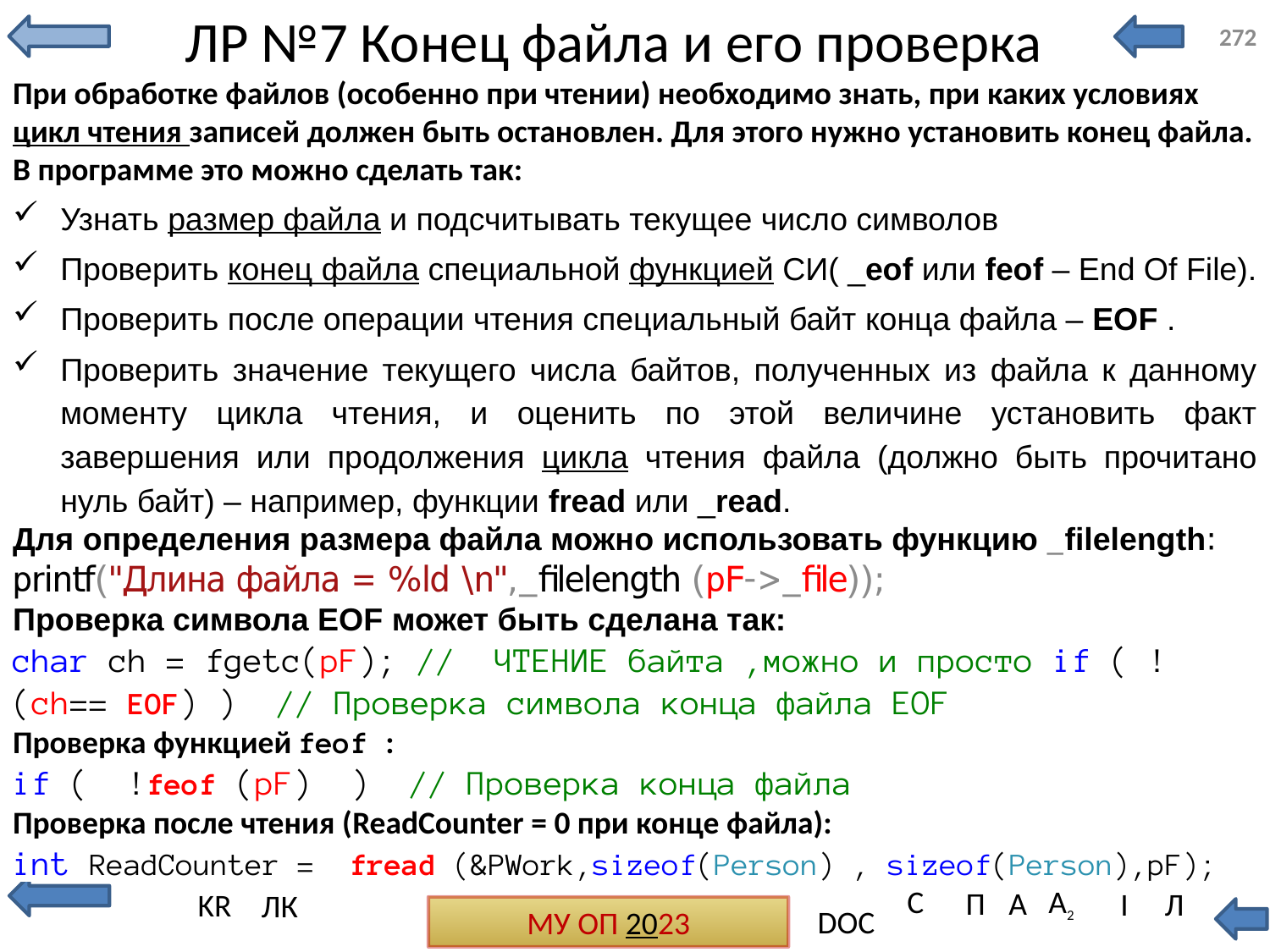

# ЛР №7 Конец файла и его проверка
272
При обработке файлов (особенно при чтении) необходимо знать, при каких условиях цикл чтения записей должен быть остановлен. Для этого нужно установить конец файла. В программе это можно сделать так:
Узнать размер файла и подсчитывать текущее число символов
Проверить конец файла специальной функцией СИ( _eof или feof – End Of File).
Проверить после операции чтения специальный байт конца файла – EOF .
Проверить значение текущего числа байтов, полученных из файла к данному моменту цикла чтения, и оценить по этой величине установить факт завершения или продолжения цикла чтения файла (должно быть прочитано нуль байт) – например, функции fread или _read.
Для определения размера файла можно использовать функцию _filelength:
printf("Длина файла = %ld \n",_filelength (pF->_file));
Проверка символа EOF может быть сделана так:
char ch = fgetc(pF); //  ЧТЕНИЕ байта ,можно и просто if ( ! (ch== EOF) )  // Проверка символа конца файла EOF
Проверка функцией feof :
if (  !feof (pF)  )  // Проверка конца файла
Проверка после чтения (ReadCounter = 0 при конце файла):
int ReadCounter =  fread (&PWork,sizeof(Person) , sizeof(Person),pF);